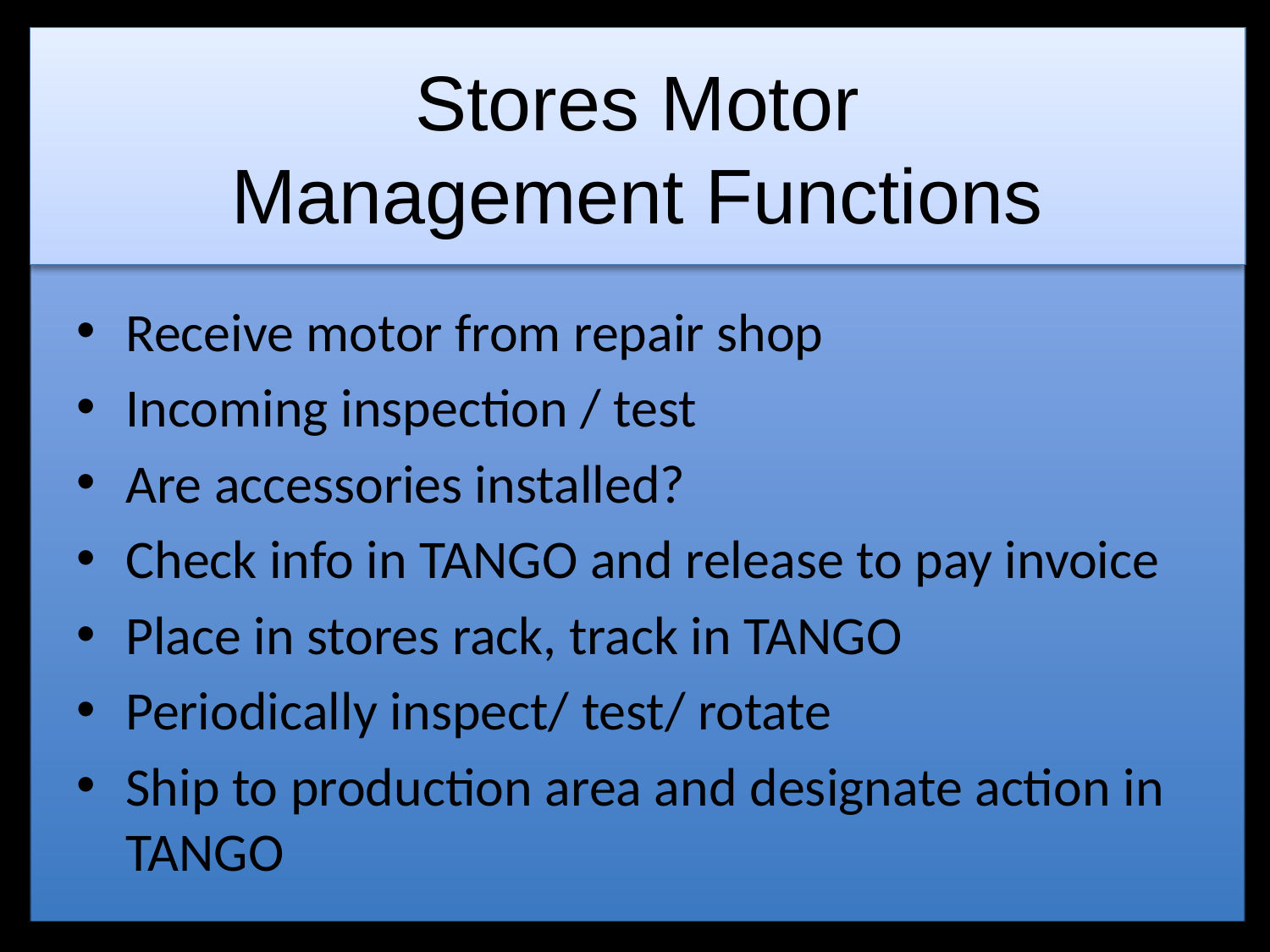

# Stores Motor Management Functions
Receive motor from repair shop
Incoming inspection / test
Are accessories installed?
Check info in TANGO and release to pay invoice
Place in stores rack, track in TANGO
Periodically inspect/ test/ rotate
Ship to production area and designate action in TANGO